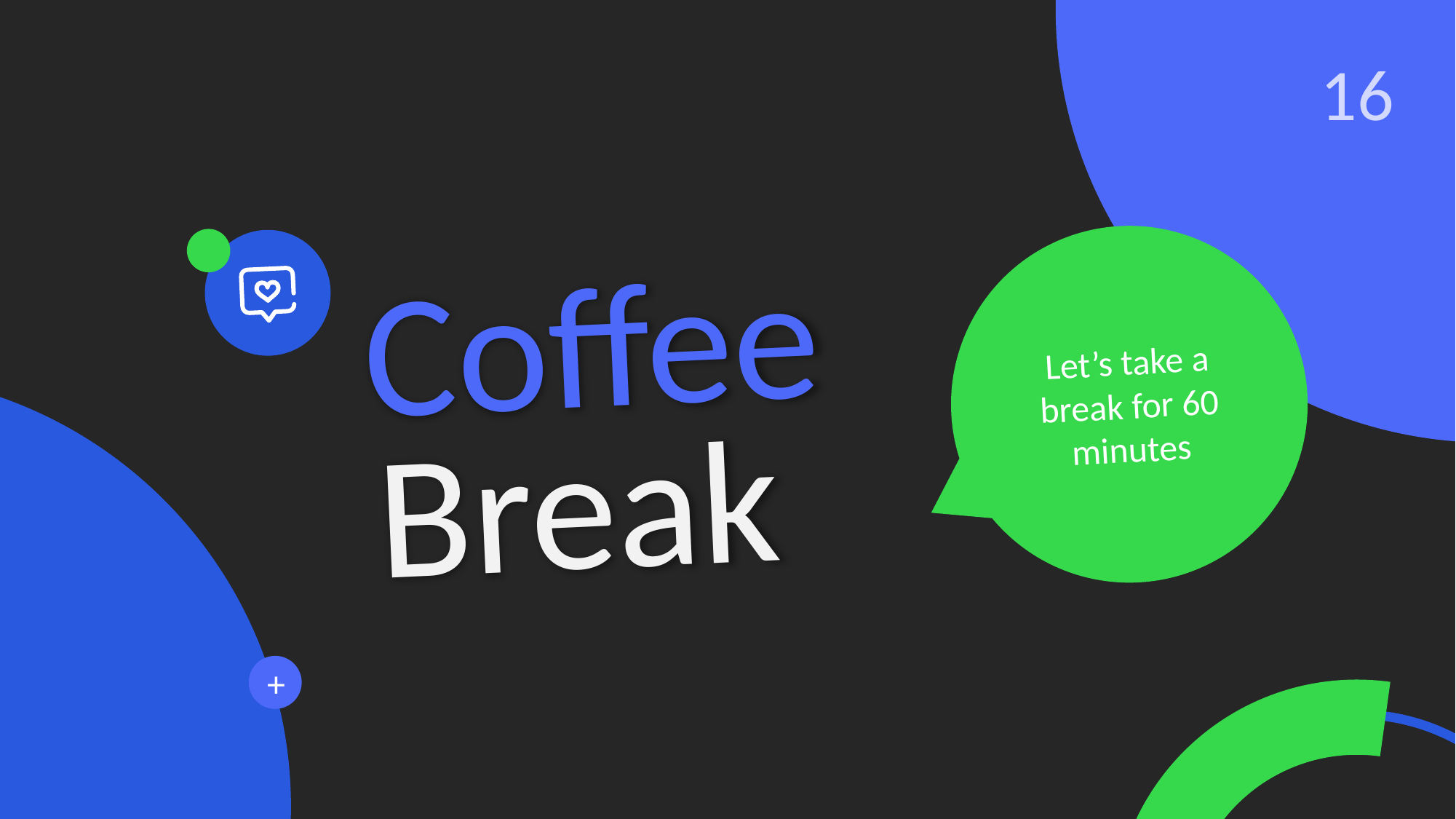

16
Let’s take a break for 60 minutes

Coffee

Break
+